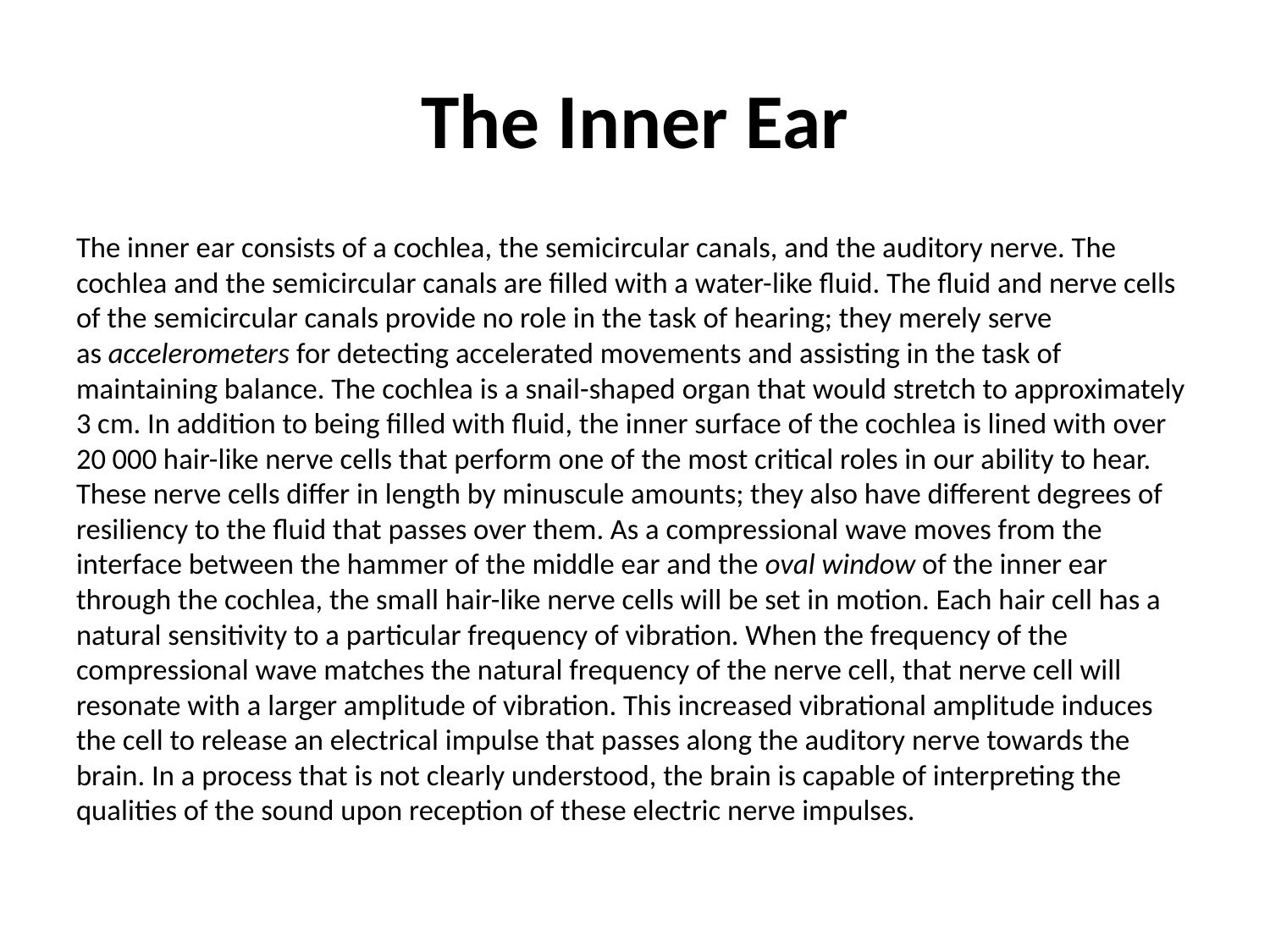

# The Inner Ear
The inner ear consists of a cochlea, the semicircular canals, and the auditory nerve. The cochlea and the semicircular canals are filled with a water-like fluid. The fluid and nerve cells of the semicircular canals provide no role in the task of hearing; they merely serve as accelerometers for detecting accelerated movements and assisting in the task of maintaining balance. The cochlea is a snail-shaped organ that would stretch to approximately 3 cm. In addition to being filled with fluid, the inner surface of the cochlea is lined with over 20 000 hair-like nerve cells that perform one of the most critical roles in our ability to hear. These nerve cells differ in length by minuscule amounts; they also have different degrees of resiliency to the fluid that passes over them. As a compressional wave moves from the interface between the hammer of the middle ear and the oval window of the inner ear through the cochlea, the small hair-like nerve cells will be set in motion. Each hair cell has a natural sensitivity to a particular frequency of vibration. When the frequency of the compressional wave matches the natural frequency of the nerve cell, that nerve cell will resonate with a larger amplitude of vibration. This increased vibrational amplitude induces the cell to release an electrical impulse that passes along the auditory nerve towards the brain. In a process that is not clearly understood, the brain is capable of interpreting the qualities of the sound upon reception of these electric nerve impulses.